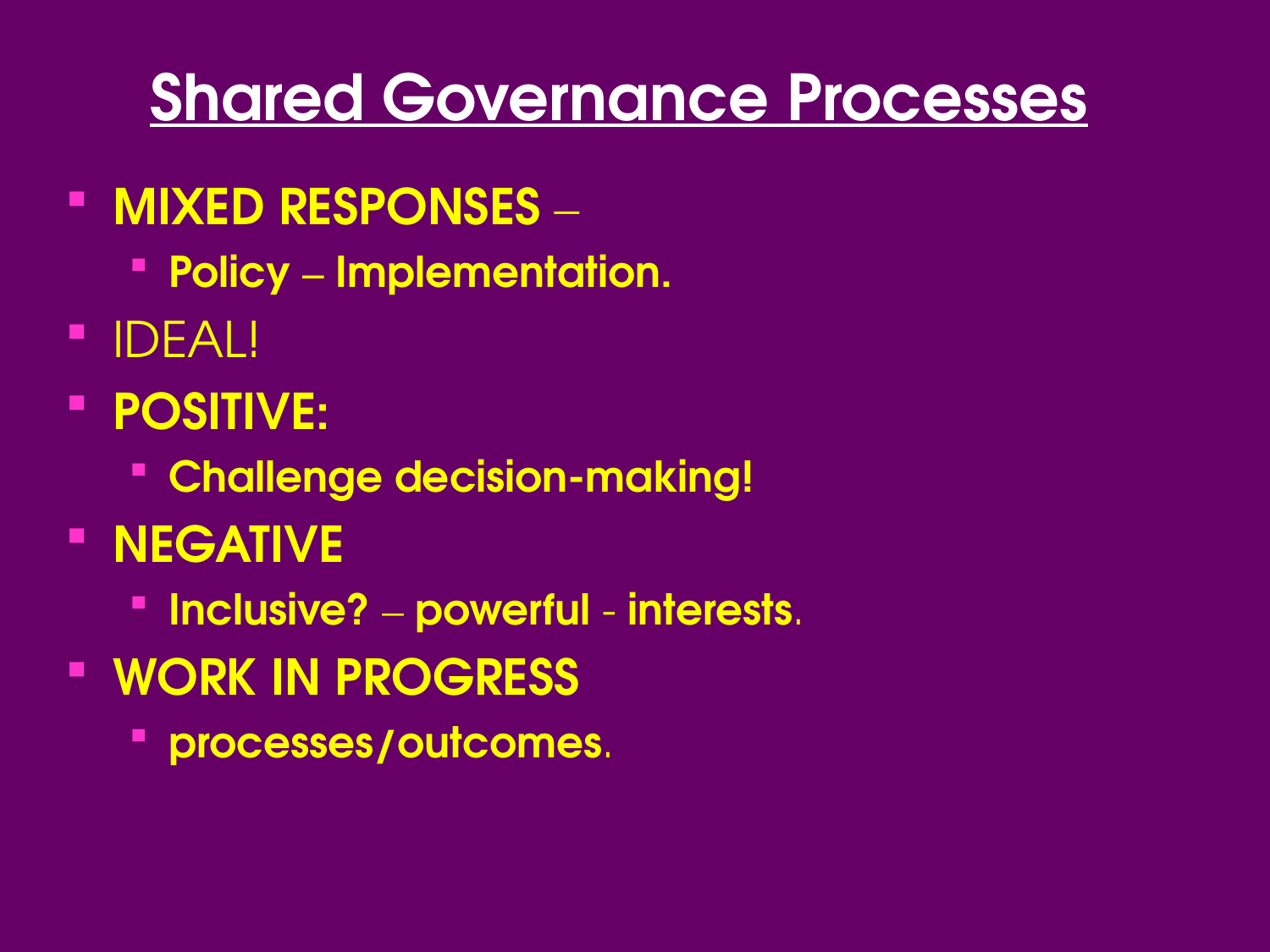

# Shared Governance Processes
MIXED RESPONSES –
Policy – Implementation.
IDEAL!
POSITIVE:
Challenge decision-making!
NEGATIVE
Inclusive? – powerful - interests.
WORK IN PROGRESS
processes/outcomes.